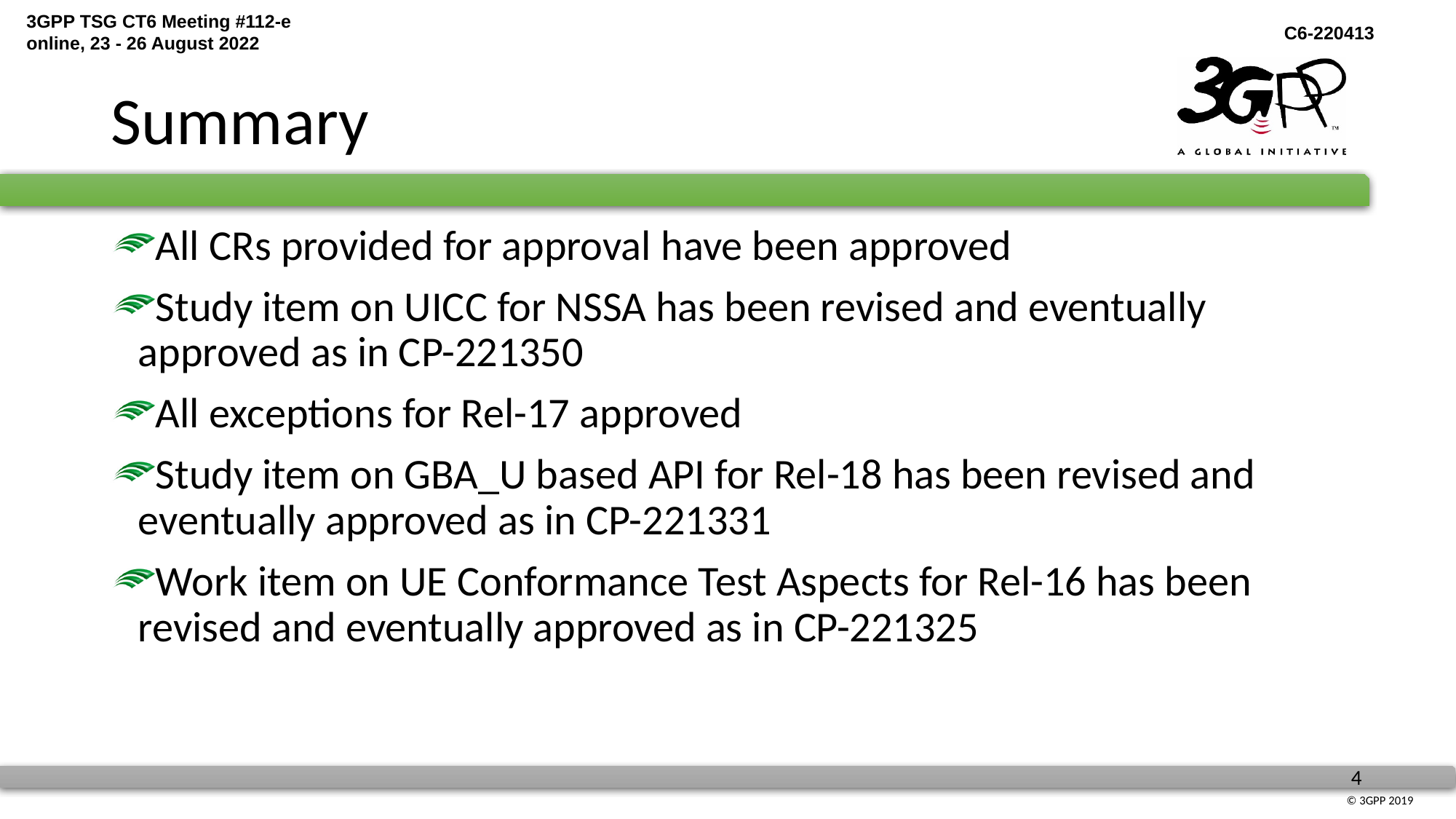

# Summary
All CRs provided for approval have been approved
Study item on UICC for NSSA has been revised and eventually approved as in CP-221350
All exceptions for Rel-17 approved
Study item on GBA_U based API for Rel-18 has been revised and eventually approved as in CP-221331
Work item on UE Conformance Test Aspects for Rel-16 has been revised and eventually approved as in CP-221325